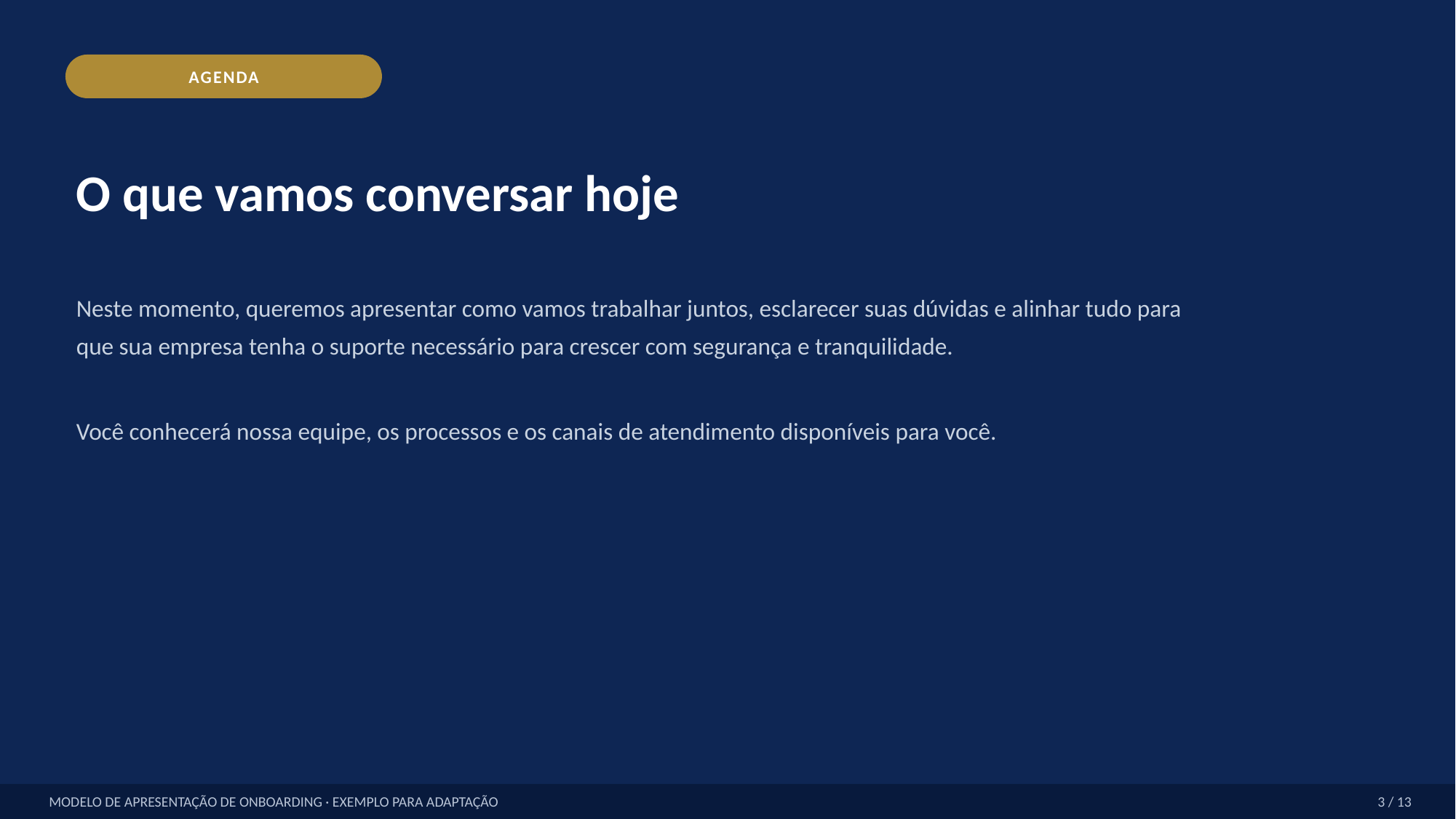

AGENDA
O que vamos conversar hoje
Neste momento, queremos apresentar como vamos trabalhar juntos, esclarecer suas dúvidas e alinhar tudo para que sua empresa tenha o suporte necessário para crescer com segurança e tranquilidade.
Você conhecerá nossa equipe, os processos e os canais de atendimento disponíveis para você.

MODELO DE APRESENTAÇÃO DE ONBOARDING · EXEMPLO PARA ADAPTAÇÃO
3 / 13